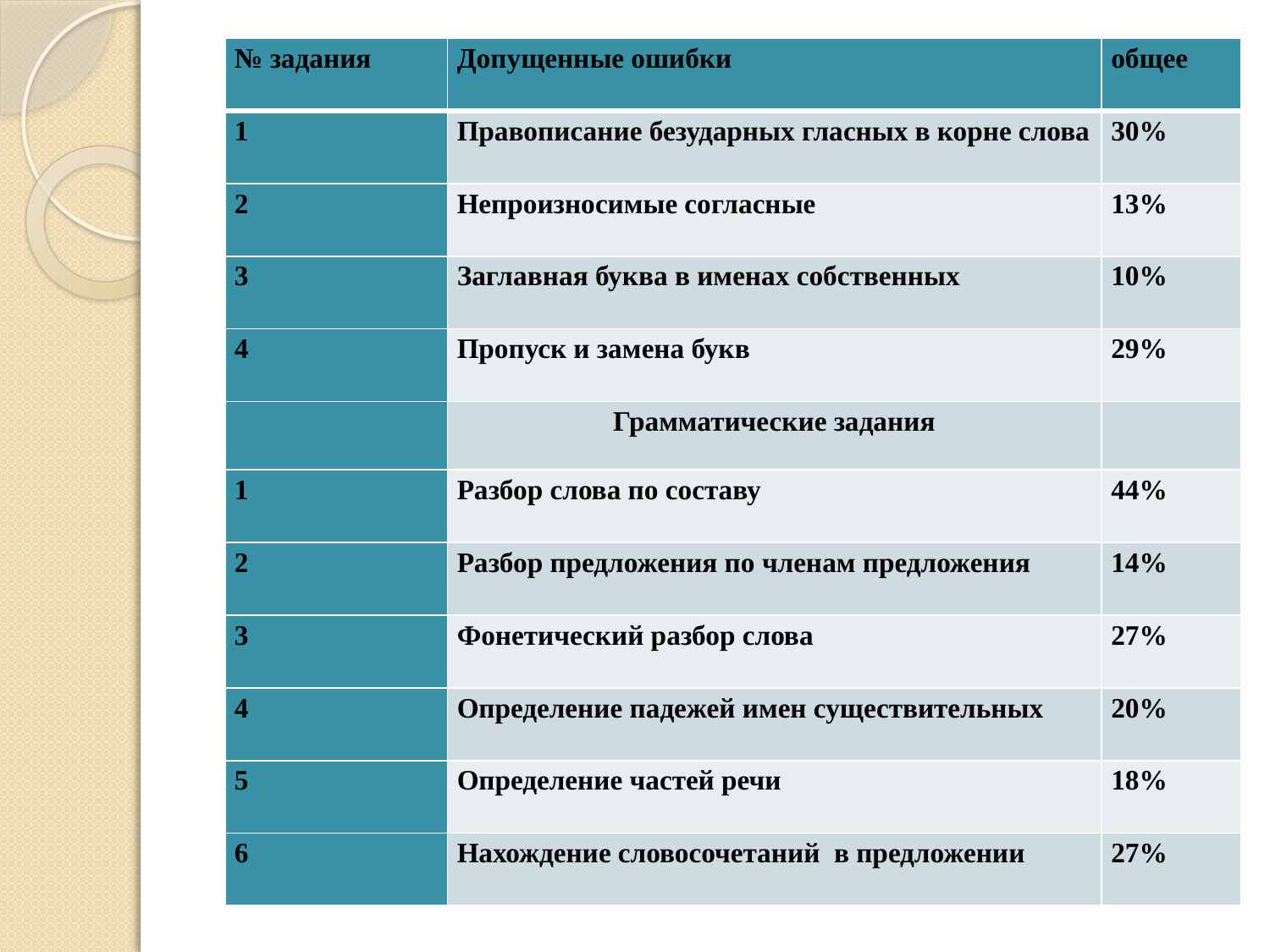

#
| № задания | Допущенные ошибки | общее |
| --- | --- | --- |
| 1 | Правописание безударных гласных в корне слова | 30% |
| 2 | Непроизносимые согласные | 13% |
| 3 | Заглавная буква в именах собственных | 10% |
| 4 | Пропуск и замена букв | 29% |
|  | Грамматические задания |  |
| 1 | Разбор слова по составу | 44% |
| 2 | Разбор предложения по членам предложения | 14% |
| 3 | Фонетический разбор слова | 27% |
| 4 | Определение падежей имен существительных | 20% |
| 5 | Определение частей речи | 18% |
| 6 | Нахождение словосочетаний в предложении | 27% |